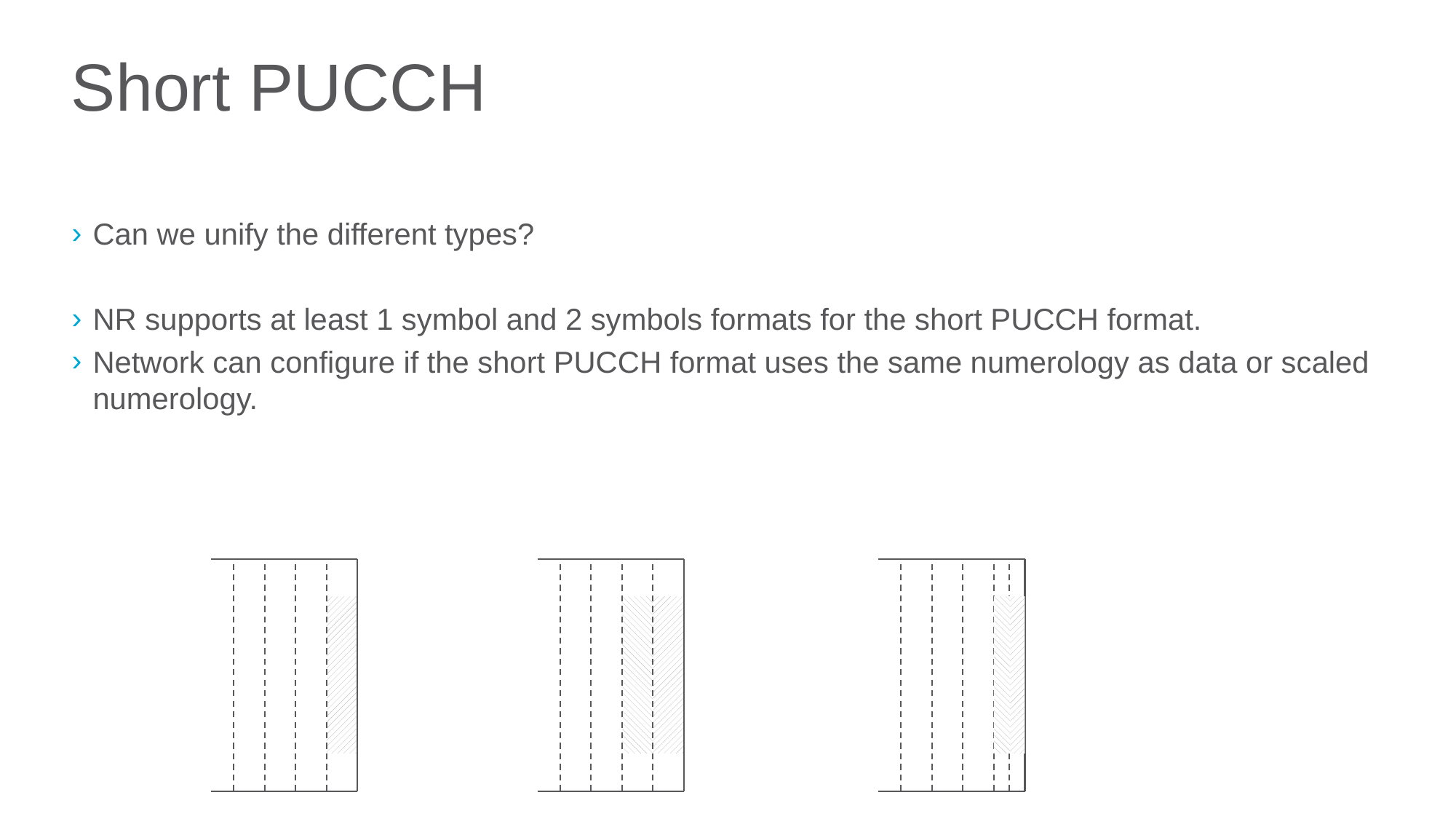

# Short PUCCH
Can we unify the different types?

NR supports at least 1 symbol and 2 symbols formats for the short PUCCH format.
Network can configure if the short PUCCH format uses the same numerology as data or scaled numerology.